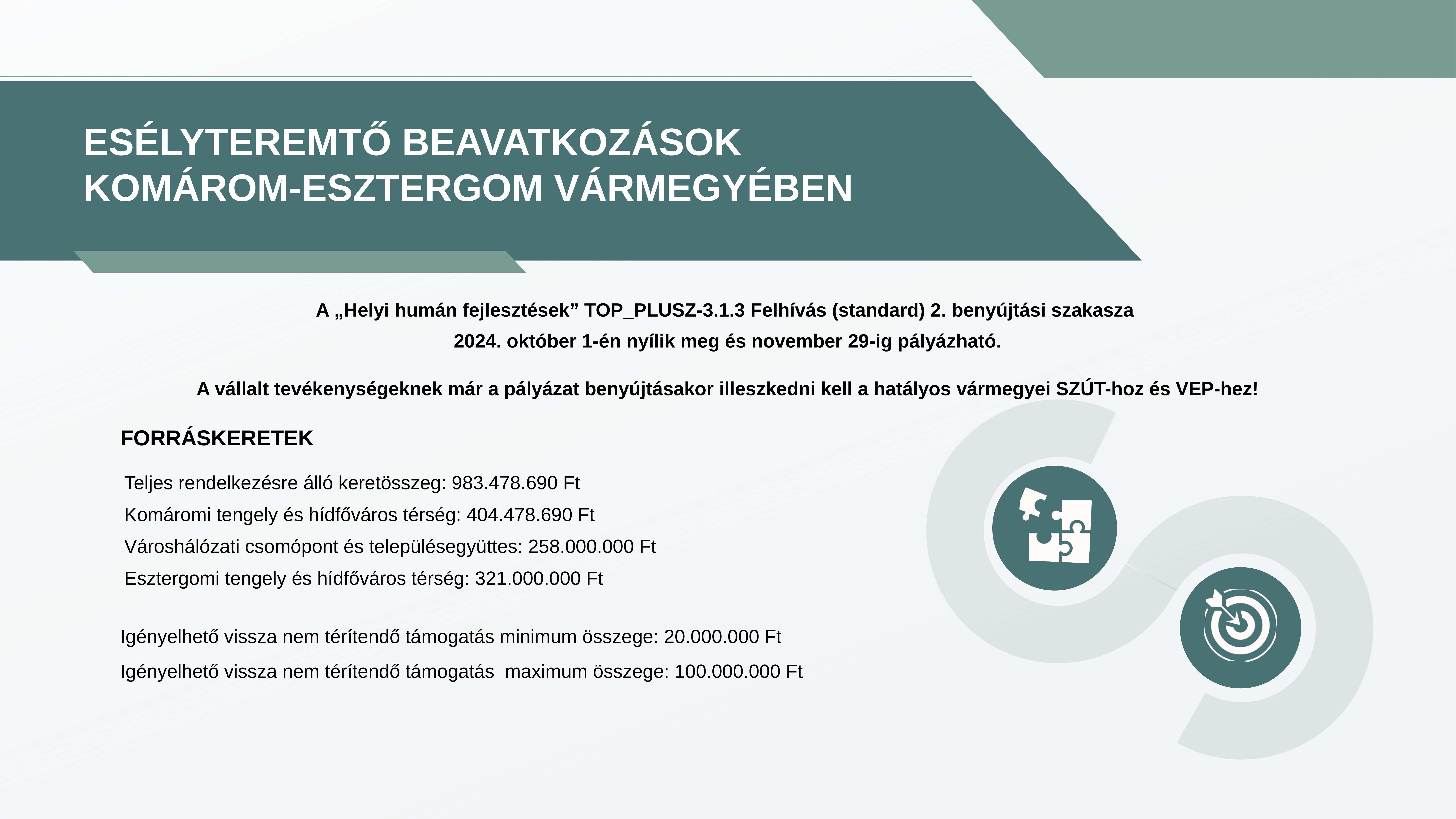

Esélyteremtő beavatkozások Komárom-Esztergom vármegyében

A „Helyi humán fejlesztések” TOP_PLUSZ-3.1.3 Felhívás (standard) 2. benyújtási szakasza
2024. október 1-én nyílik meg és november 29-ig pályázható.

A vállalt tevékenységeknek már a pályázat benyújtásakor illeszkedni kell a hatályos vármegyei SZÚT-hoz és VEP-hez!

Forráskeretek
Teljes rendelkezésre álló keretösszeg: 983.478.690 Ft
Komáromi tengely és hídfőváros térség: 404.478.690 Ft
Városhálózati csomópont és településegyüttes: 258.000.000 Ft
Esztergomi tengely és hídfőváros térség: 321.000.000 Ft

Igényelhető vissza nem térítendő támogatás minimum összege: 20.000.000 Ft
Igényelhető vissza nem térítendő támogatás  maximum összege: 100.000.000 Ft